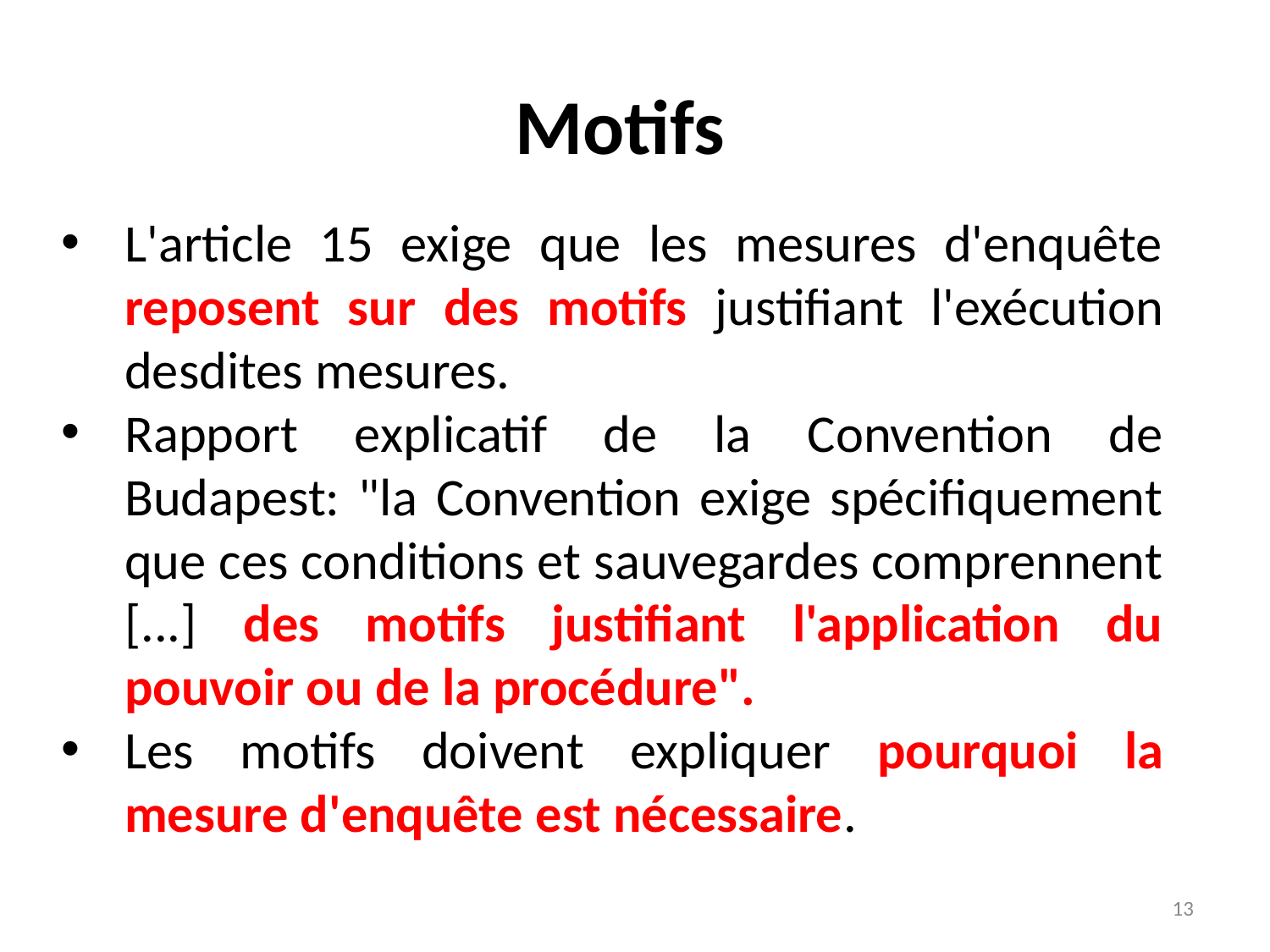

# Motifs

L'article 15 exige que les mesures d'enquête reposent sur des motifs justifiant l'exécution desdites mesures.
Rapport explicatif de la Convention de Budapest: "la Convention exige spécifiquement que ces conditions et sauvegardes comprennent [...] des motifs justifiant l'application du pouvoir ou de la procédure".
Les motifs doivent expliquer pourquoi la mesure d'enquête est nécessaire.
13